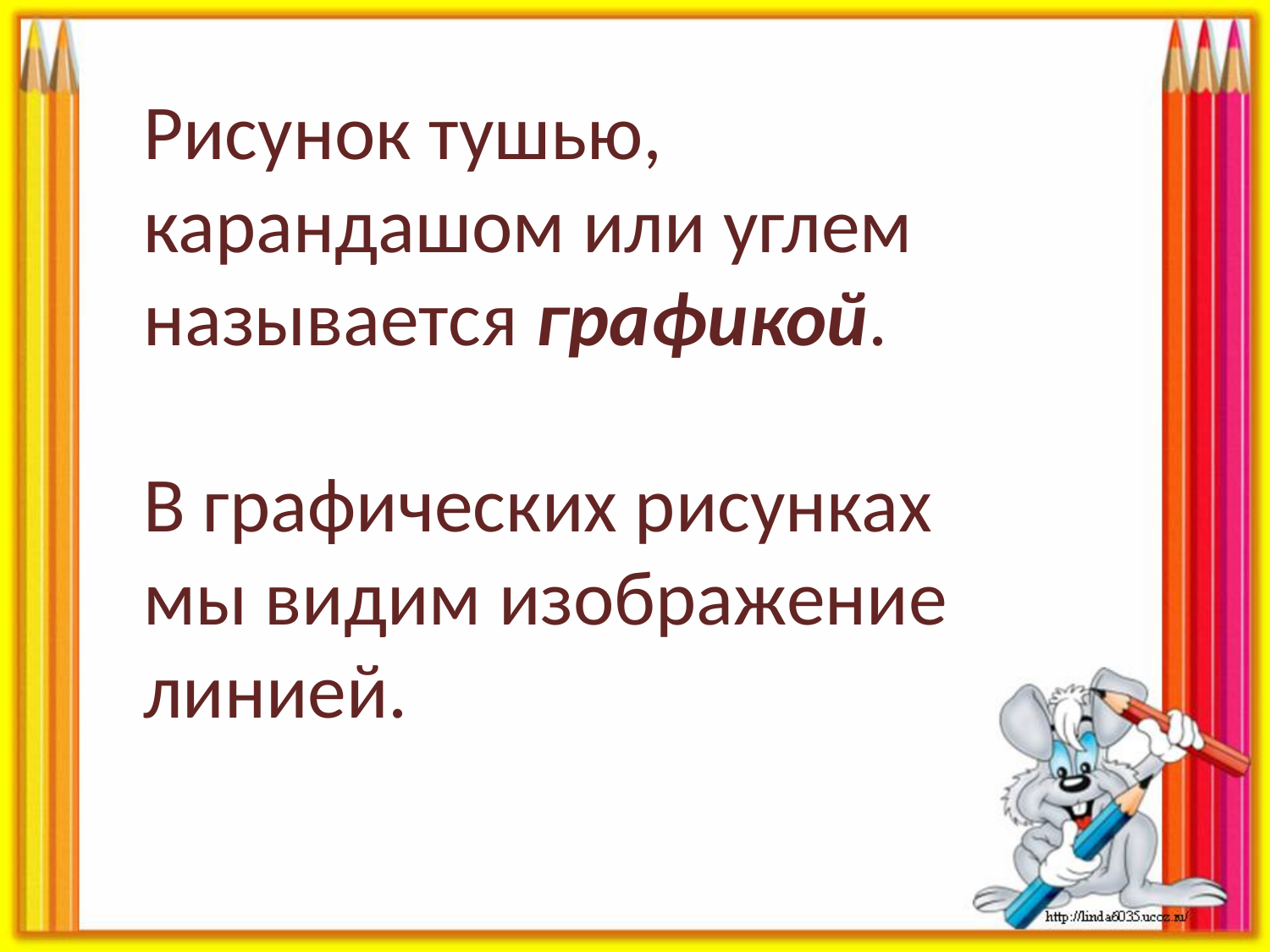

Рисунок тушью, карандашом или углем называется графикой.

В графических рисунках мы видим изображение линией.